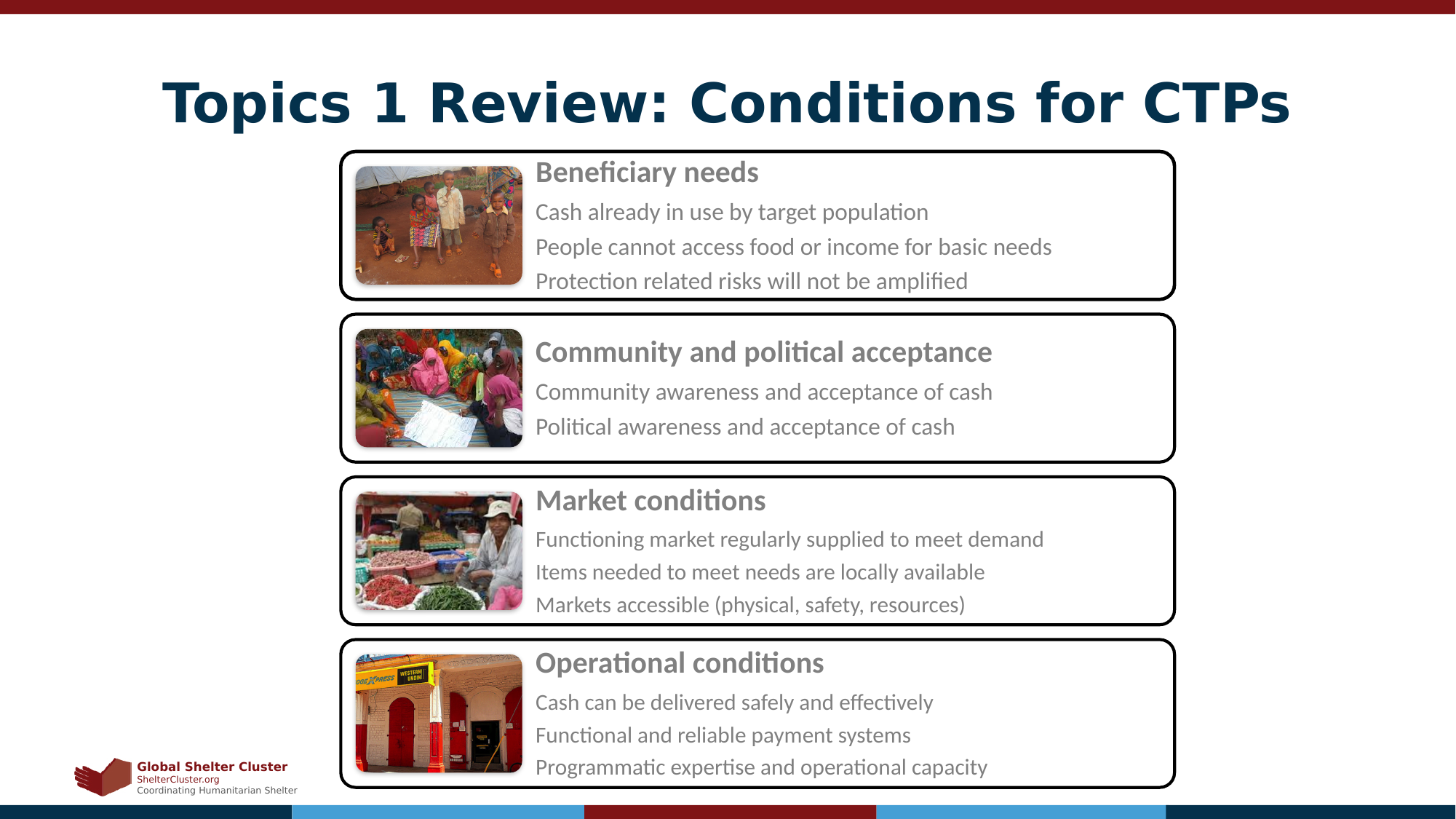

# Topics 1 Review: Conditions for CTPs
Beneficiary needs
Cash already in use by target population
People cannot access food or income for basic needs
Protection related risks will not be amplified
Community and political acceptance
Community awareness and acceptance of cash
Political awareness and acceptance of cash
Market conditions
Functioning market regularly supplied to meet demand
Items needed to meet needs are locally available
Markets accessible (physical, safety, resources)
Operational conditions
Cash can be delivered safely and effectively
Functional and reliable payment systems
Programmatic expertise and operational capacity